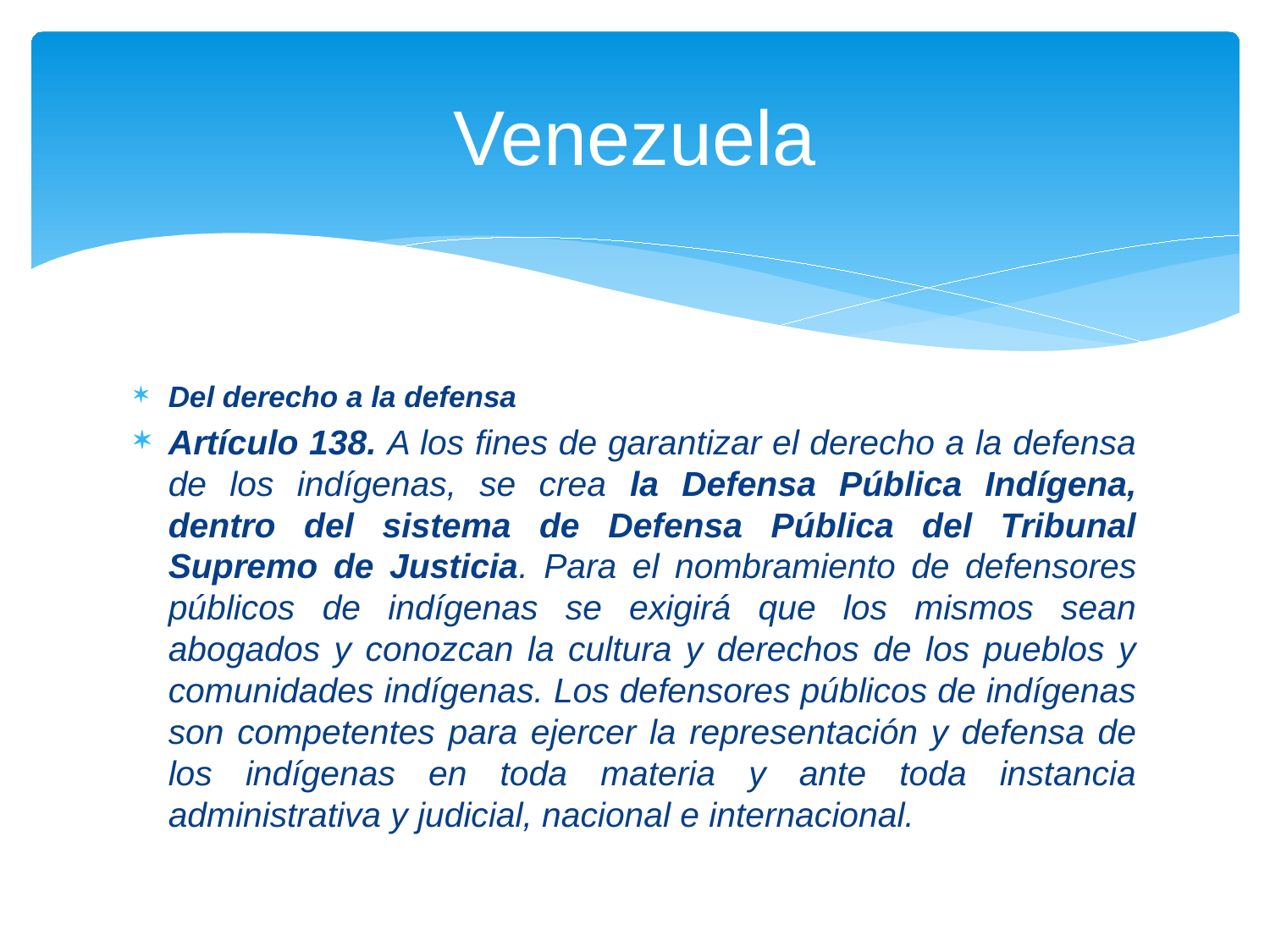

# Venezuela
Del derecho a la defensa
Artículo 138. A los fines de garantizar el derecho a la defensa de los indígenas, se crea la Defensa Pública Indígena, dentro del sistema de Defensa Pública del Tribunal Supremo de Justicia. Para el nombramiento de defensores públicos de indígenas se exigirá que los mismos sean abogados y conozcan la cultura y derechos de los pueblos y comunidades indígenas. Los defensores públicos de indígenas son competentes para ejercer la representación y defensa de los indígenas en toda materia y ante toda instancia administrativa y judicial, nacional e internacional.